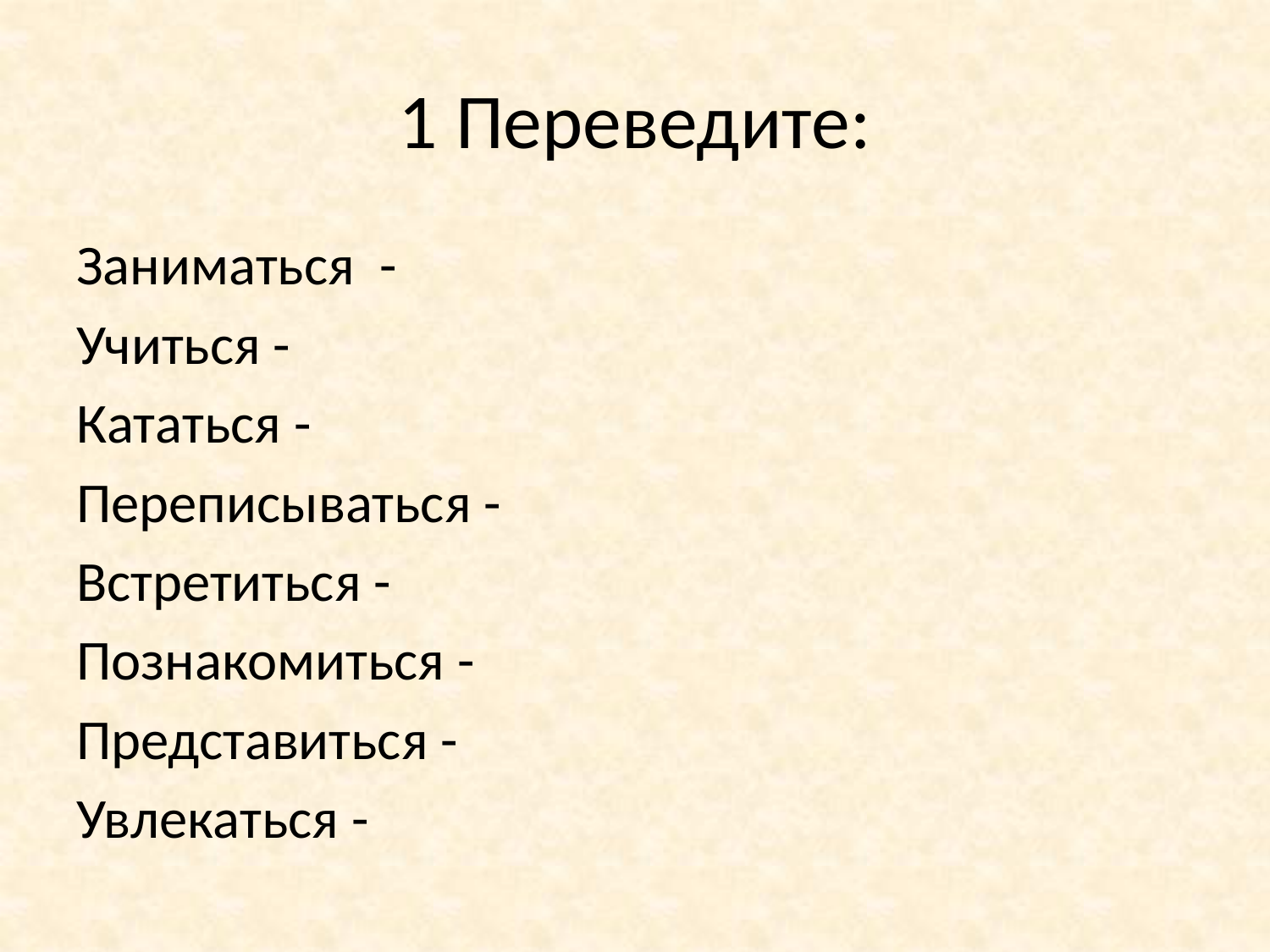

# 1 Переведите:
Заниматься  -
Учиться -
Кататься -
Переписываться -
Встретиться -
Познакомиться -
Представиться -
Увлекаться -